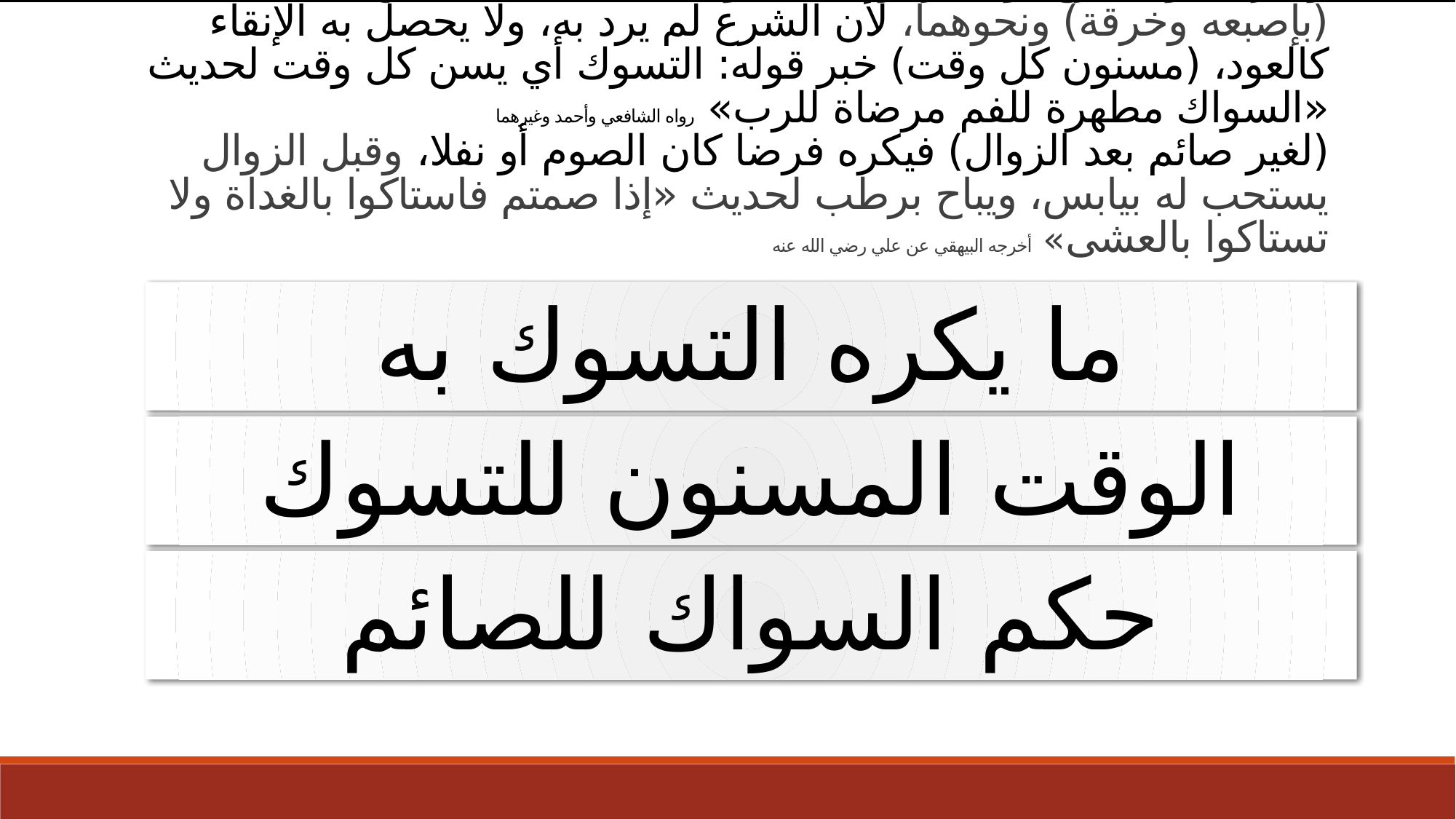

ويكره بعود يجرح أو يضر أو يتفتت، و (لا) يصيب السنة من استاك (بإصبعه وخرقة) ونحوهما، لأن الشرع لم يرد به، ولا يحصل به الإنقاء كالعود، (مسنون كل وقت) خبر قوله: التسوك أي يسن كل وقت لحديث «السواك مطهرة للفم مرضاة للرب» رواه الشافعي وأحمد وغيرهما
(لغير صائم بعد الزوال) فيكره فرضا كان الصوم أو نفلا، وقبل الزوال يستحب له بيابس، ويباح برطب لحديث «إذا صمتم فاستاكوا بالغداة ولا تستاكوا بالعشى» أخرجه البيهقي عن علي رضي الله عنه
ما يكره التسوك به
حكم السواك للصائم
الوقت المسنون للتسوك